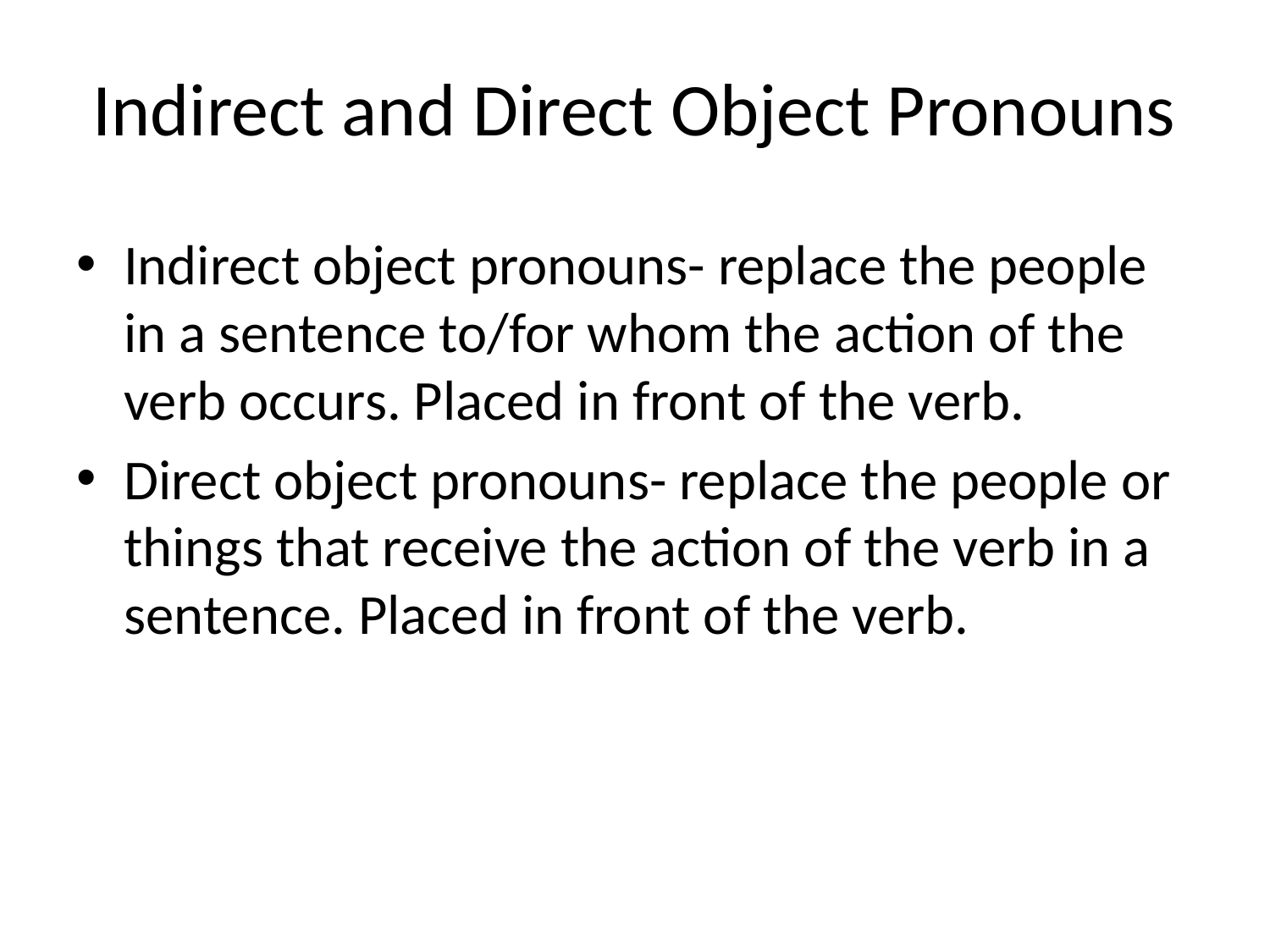

# Indirect and Direct Object Pronouns
Indirect object pronouns- replace the people in a sentence to/for whom the action of the verb occurs. Placed in front of the verb.
Direct object pronouns- replace the people or things that receive the action of the verb in a sentence. Placed in front of the verb.